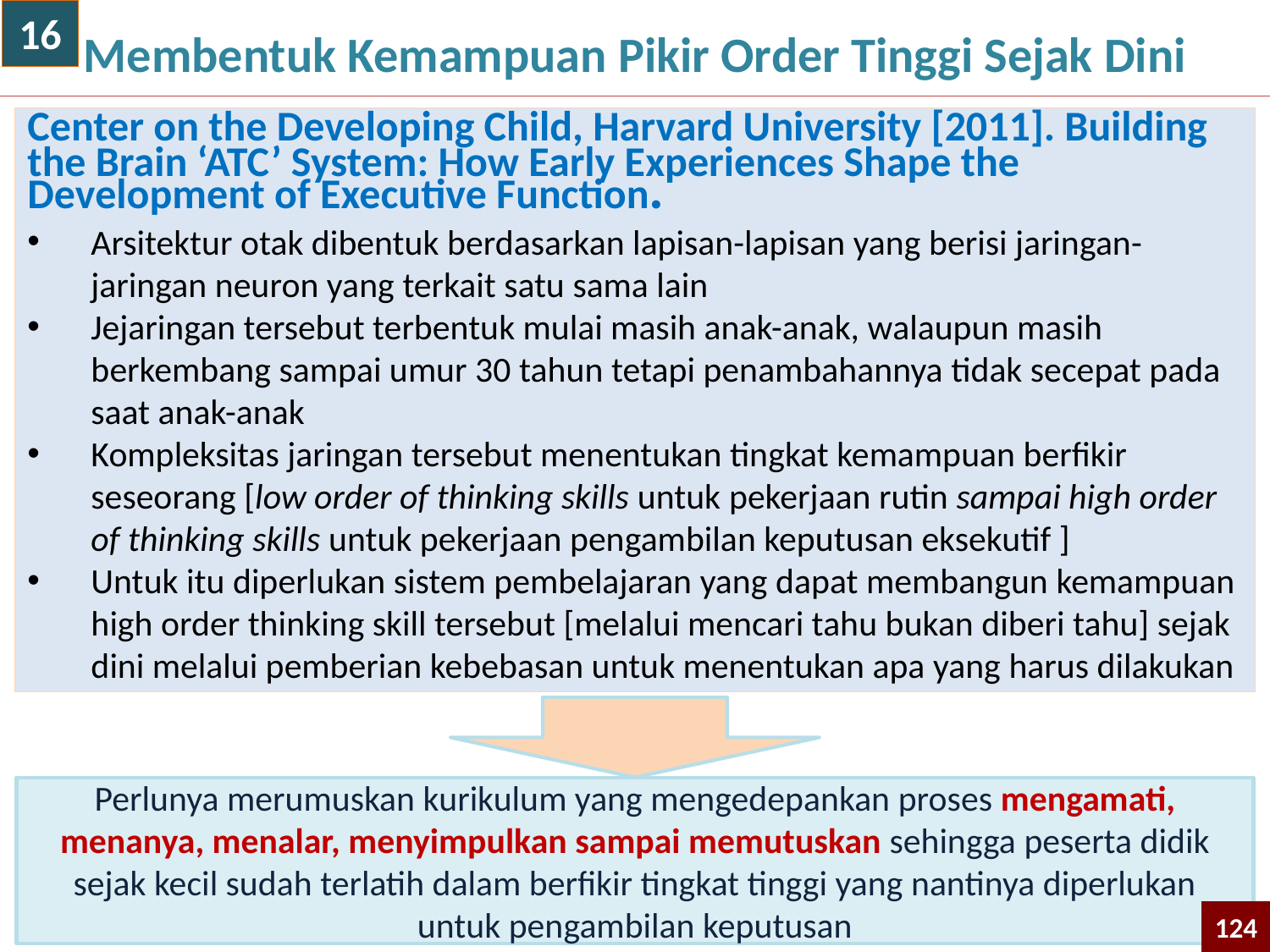

Membentuk Kemampuan Pikir Order Tinggi Sejak Dini
16
Center on the Developing Child, Harvard University [2011]. Building the Brain ‘ATC’ System: How Early Experiences Shape the Development of Executive Function.
Arsitektur otak dibentuk berdasarkan lapisan-lapisan yang berisi jaringan-jaringan neuron yang terkait satu sama lain
Jejaringan tersebut terbentuk mulai masih anak-anak, walaupun masih berkembang sampai umur 30 tahun tetapi penambahannya tidak secepat pada saat anak-anak
Kompleksitas jaringan tersebut menentukan tingkat kemampuan berfikir seseorang [low order of thinking skills untuk pekerjaan rutin sampai high order of thinking skills untuk pekerjaan pengambilan keputusan eksekutif ]
Untuk itu diperlukan sistem pembelajaran yang dapat membangun kemampuan high order thinking skill tersebut [melalui mencari tahu bukan diberi tahu] sejak dini melalui pemberian kebebasan untuk menentukan apa yang harus dilakukan

Perlunya merumuskan kurikulum yang mengedepankan proses mengamati, menanya, menalar, menyimpulkan sampai memutuskan sehingga peserta didik sejak kecil sudah terlatih dalam berfikir tingkat tinggi yang nantinya diperlukan untuk pengambilan keputusan
124
124